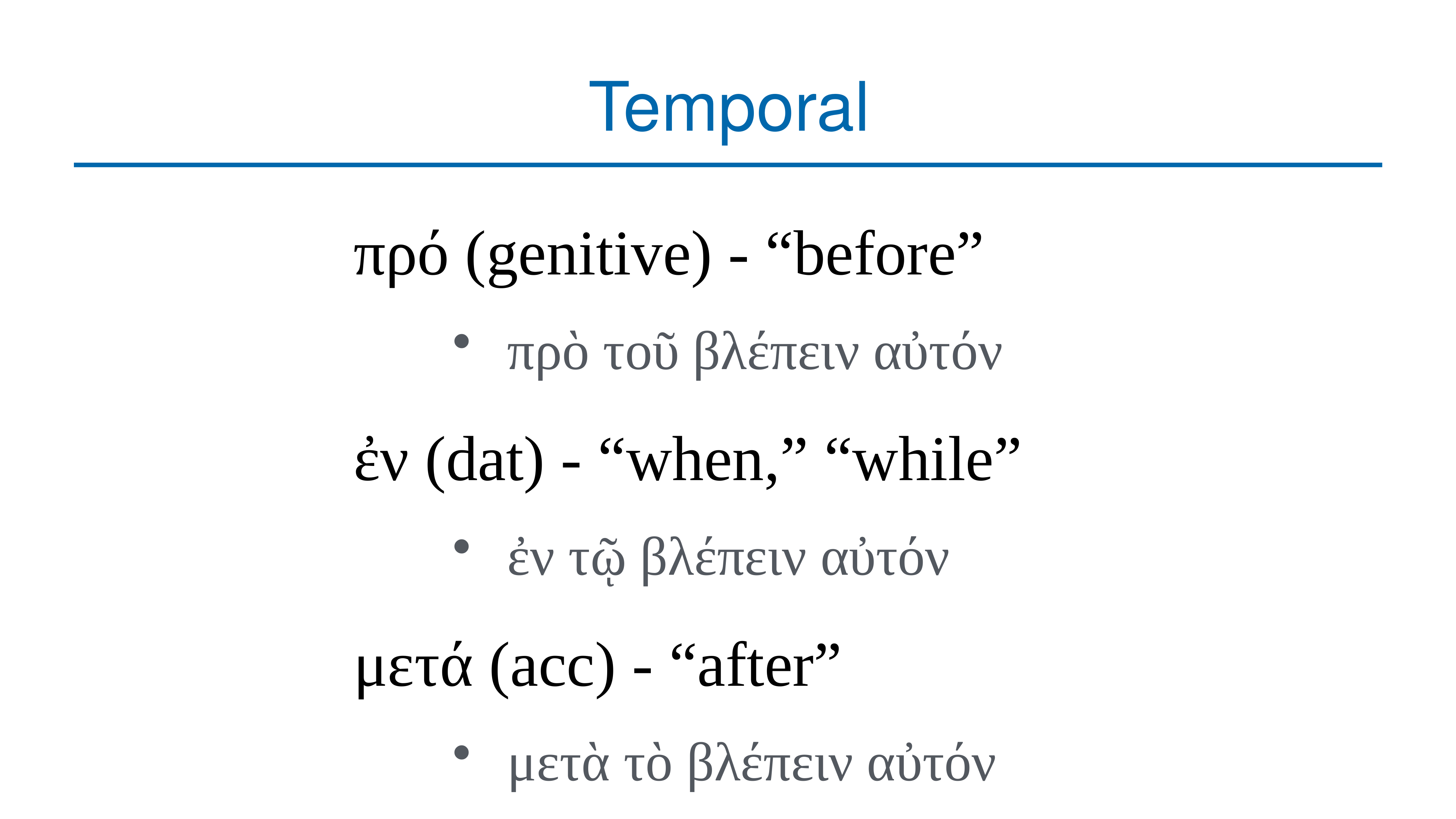

# Temporal
πρό (genitive) - “before”
πρὸ τοῦ βλέπειν αὐτόν
ἐν (dat) - “when,” “while”
ἐν τῷ βλέπειν αὐτόν
μετά (acc) - “after”
μετὰ τὸ βλέπειν αὐτόν